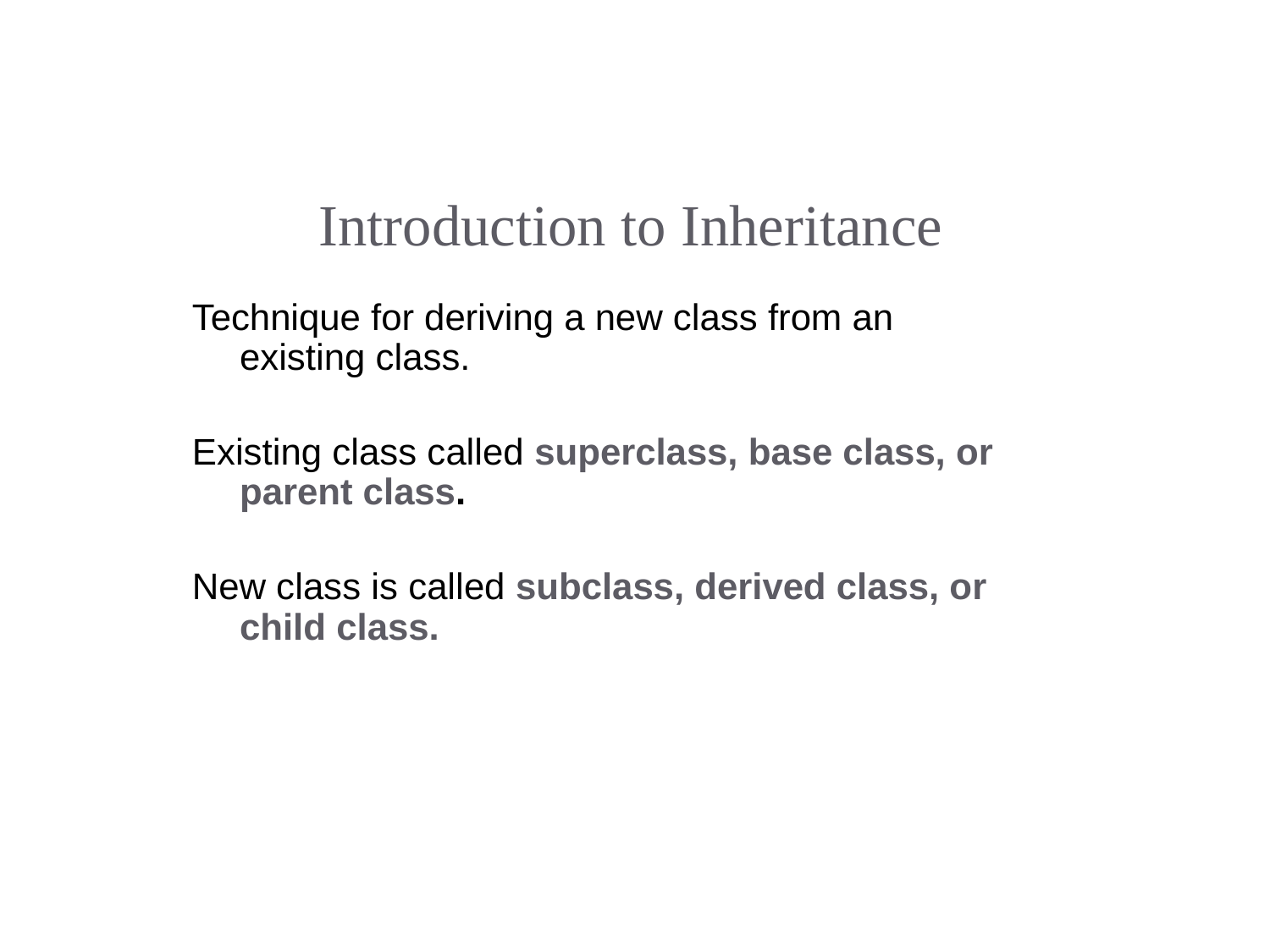

Introduction to Inheritance
Technique for deriving a new class from an existing class.

Existing class called superclass, base class, or parent class.

New class is called subclass, derived class, or child class.